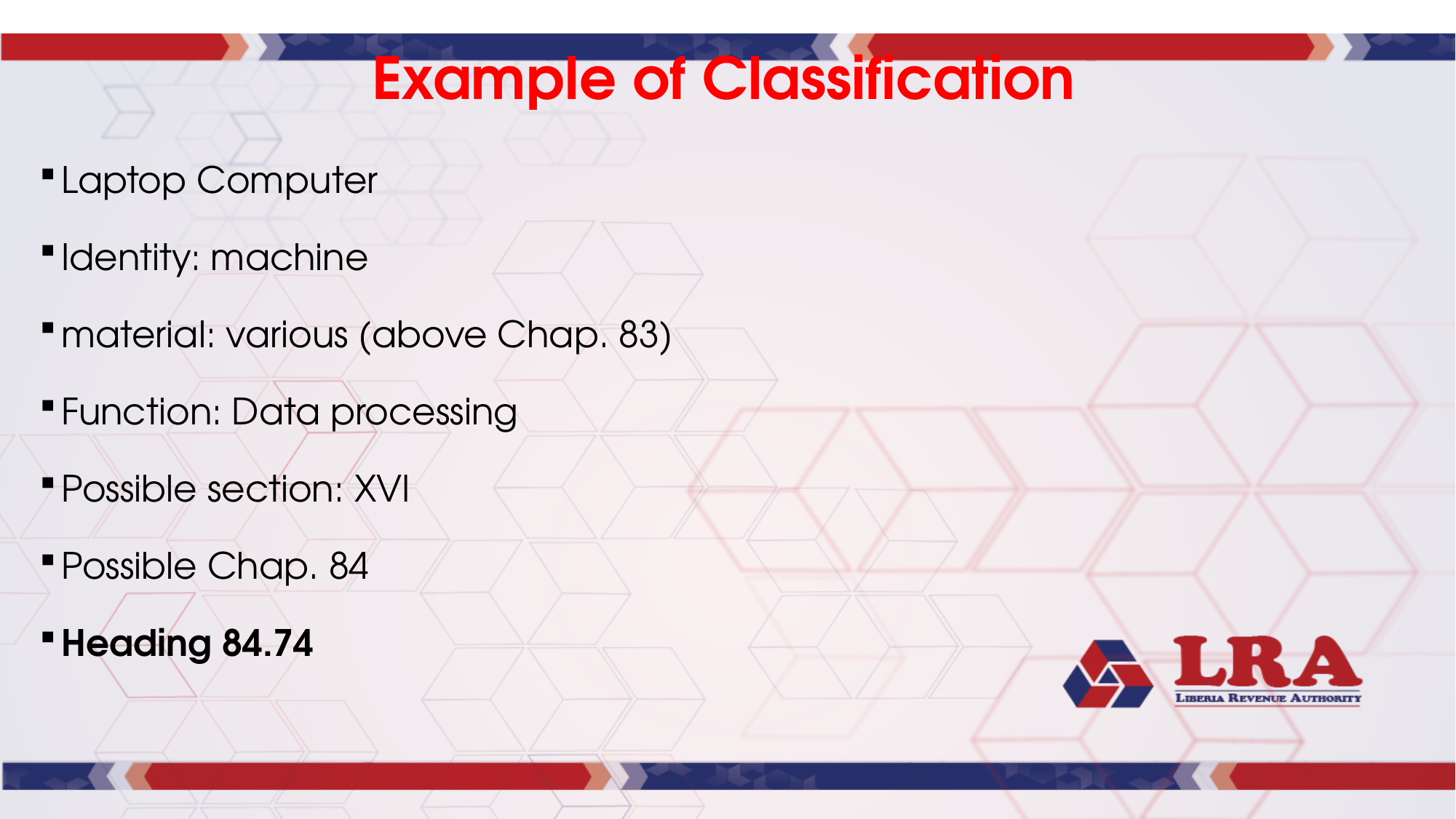

# Example of Classification
Laptop Computer
Identity: machine
material: various (above Chap. 83)
Function: Data processing
Possible section: XVI
Possible Chap. 84
Heading 84.74